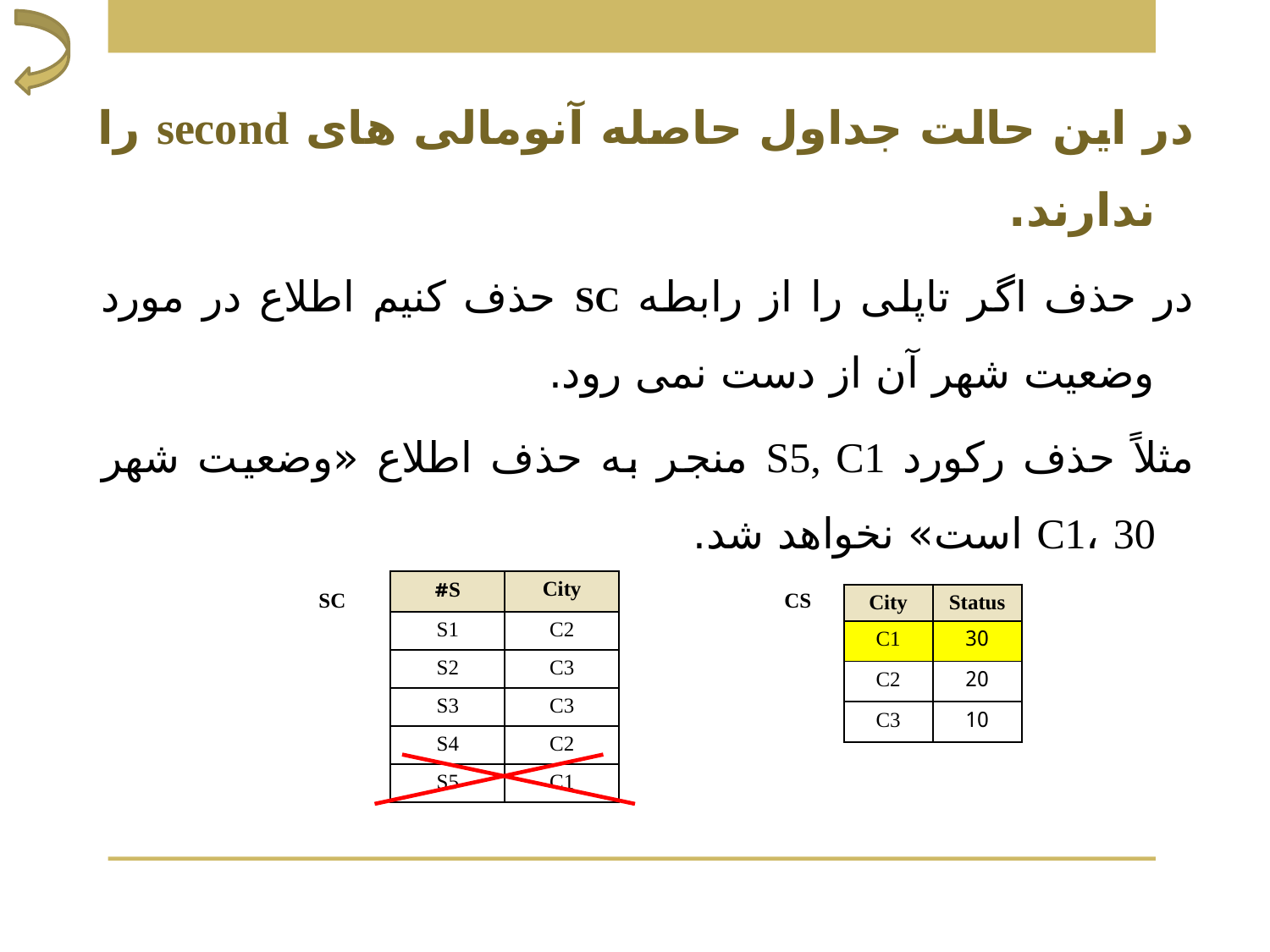

در این حالت جداول حاصله آنومالی های second را ندارند.
در حذف اگر تاپلی را از رابطه SC حذف کنیم اطلاع در مورد وضعیت شهر آن از دست نمی رود.
مثلاً حذف رکورد S5, C1 منجر به حذف اطلاع «وضعیت شهر C1، 30 است» نخواهد شد.

| S# | City |
| --- | --- |
| S1 | C2 |
| S2 | C3 |
| S3 | C3 |
| S4 | C2 |
| S5 | C1 |
SC
CS
| City | Status |
| --- | --- |
| C1 | 30 |
| C2 | 20 |
| C3 | 10 |